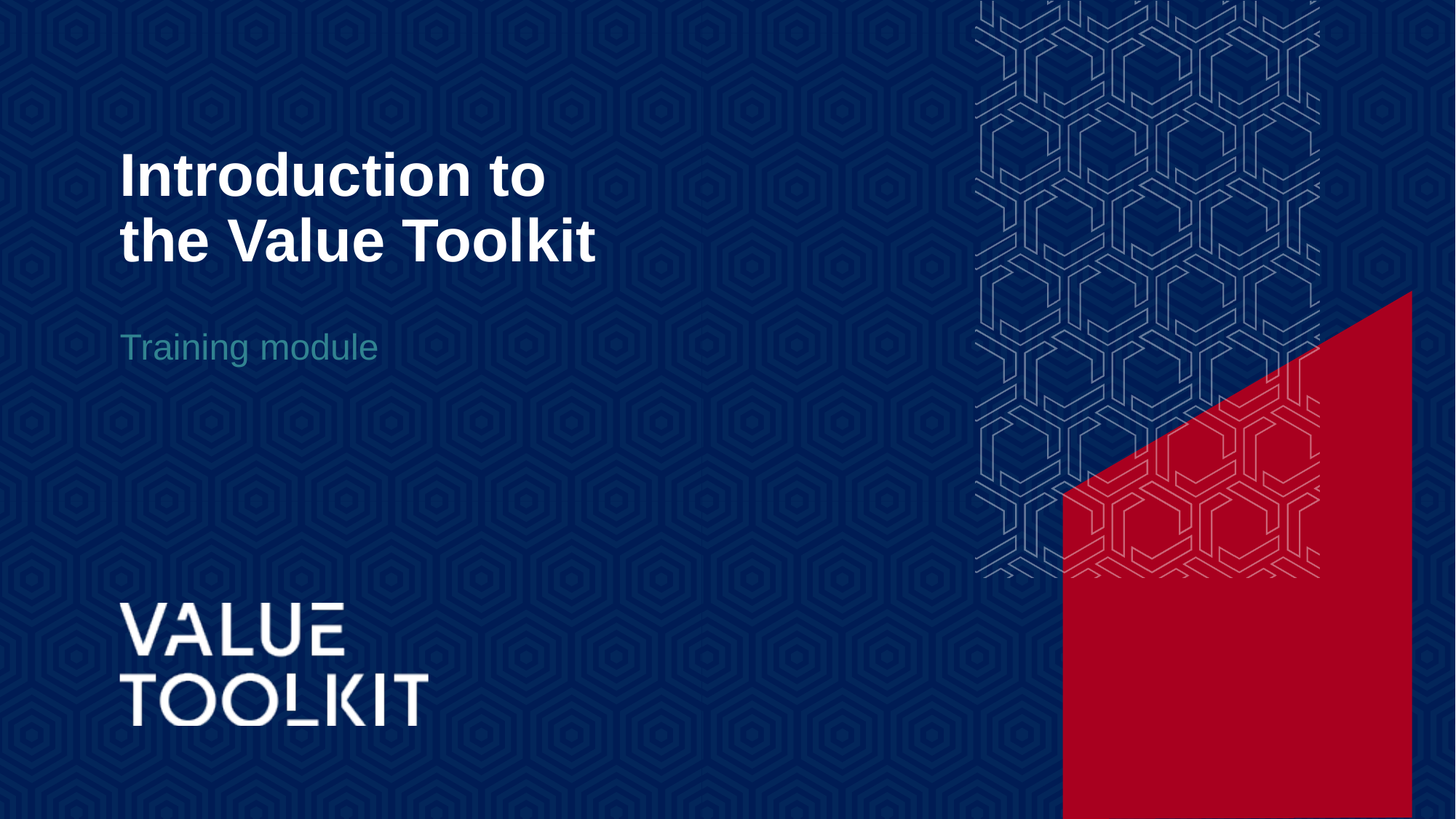

# Introduction to the Value Toolkit
Training module